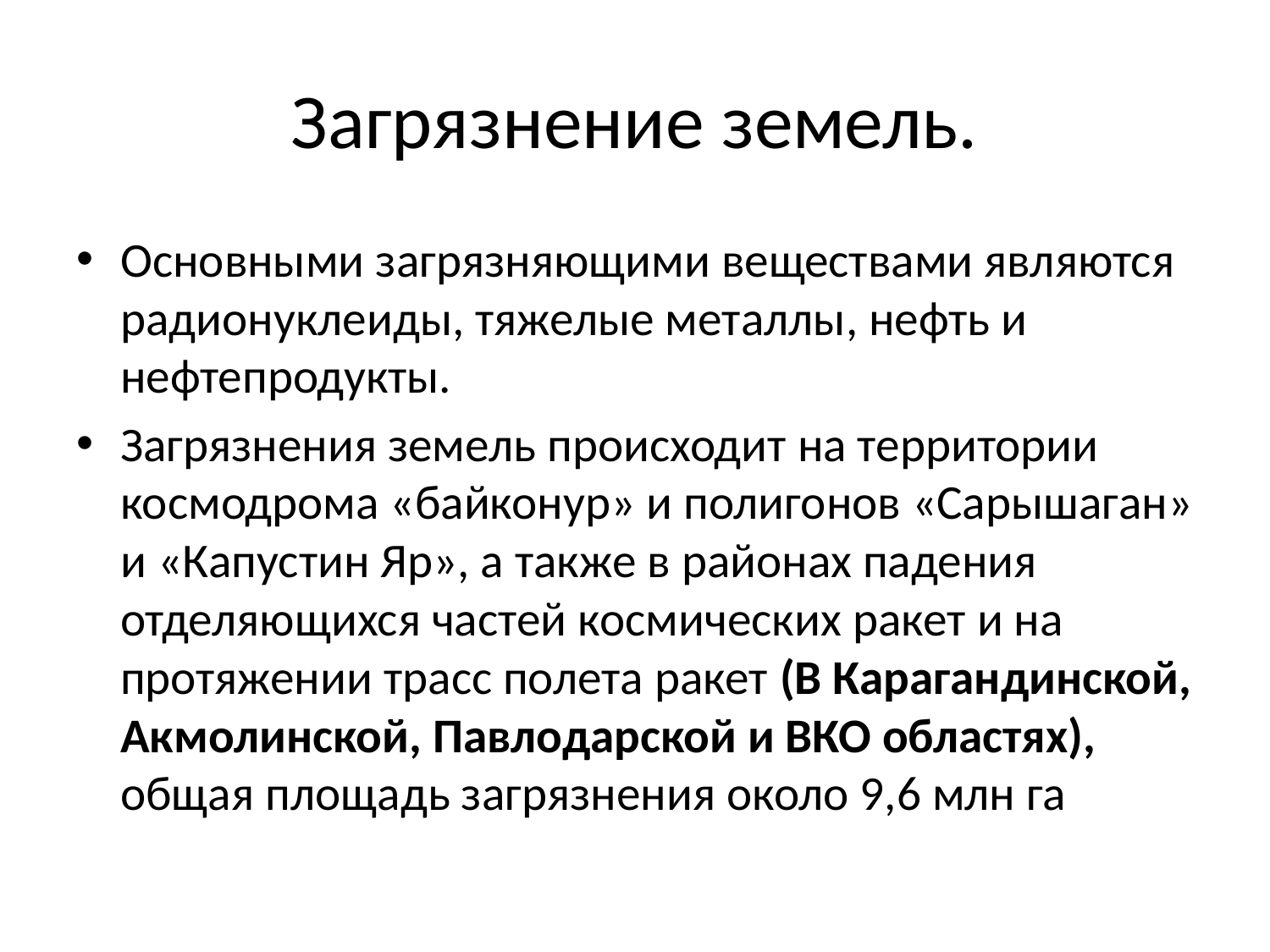

# Загрязнение земель.
Основными загрязняющими веществами являются радионуклеиды, тяжелые металлы, нефть и нефтепродукты.
Загрязнения земель происходит на территории космодрома «байконур» и полигонов «Сарышаган» и «Капустин Яр», а также в районах падения отделяющихся частей космических ракет и на протяжении трасс полета ракет (В Карагандинской, Акмолинской, Павлодарской и ВКО областях), общая площадь загрязнения около 9,6 млн га